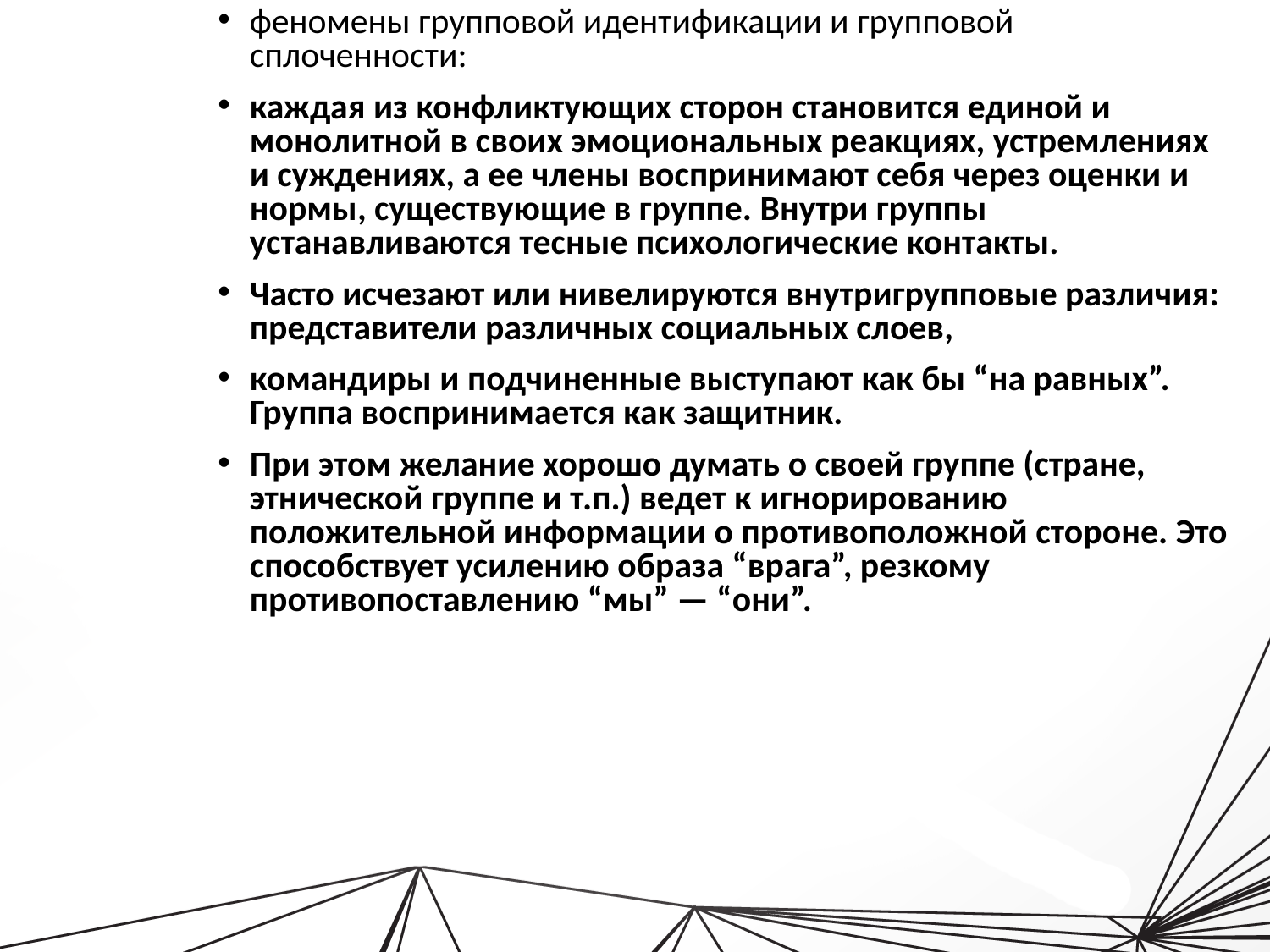

феномены групповой идентификации и групповой сплоченности:
каждая из конфликтующих сторон становится единой и монолитной в своих эмоциональных реакциях, устремлениях и суждениях, а ее члены воспринимают себя через оценки и нормы, существующие в группе. Внутри группы устанавливаются тесные психологические контакты.
Часто исчезают или нивелируются внутригрупповые различия: представители различных социальных слоев,
командиры и подчиненные выступают как бы “на равных”. Группа воспринимается как защитник.
При этом желание хорошо думать о своей группе (стране, этнической группе и т.п.) ведет к игнорированию положительной информации о противоположной стороне. Это способствует усилению образа “врага”, резкому противопоставлению “мы” — “они”.